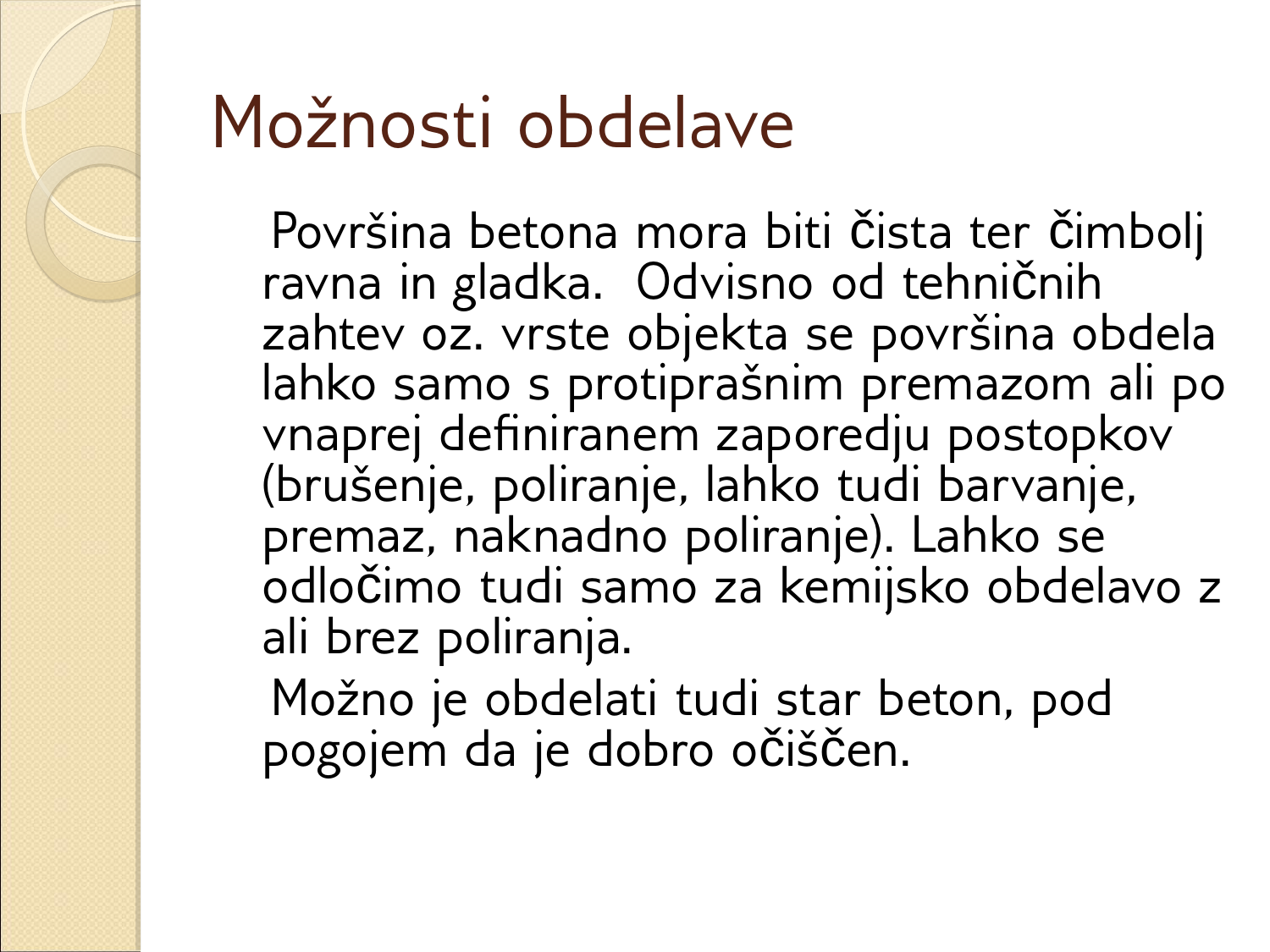

Možnosti obdelave
   Površina betona mora biti čista ter čimbolj ravna in gladka.  Odvisno od tehničnih zahtev oz. vrste objekta se površina obdela lahko samo s protiprašnim premazom ali po vnaprej definiranem zaporedju postopkov (brušenje, poliranje, lahko tudi barvanje, premaz, naknadno poliranje). Lahko se odločimo tudi samo za kemijsko obdelavo z ali brez poliranja.
   Možno je obdelati tudi star beton, pod pogojem da je dobro očiščen.